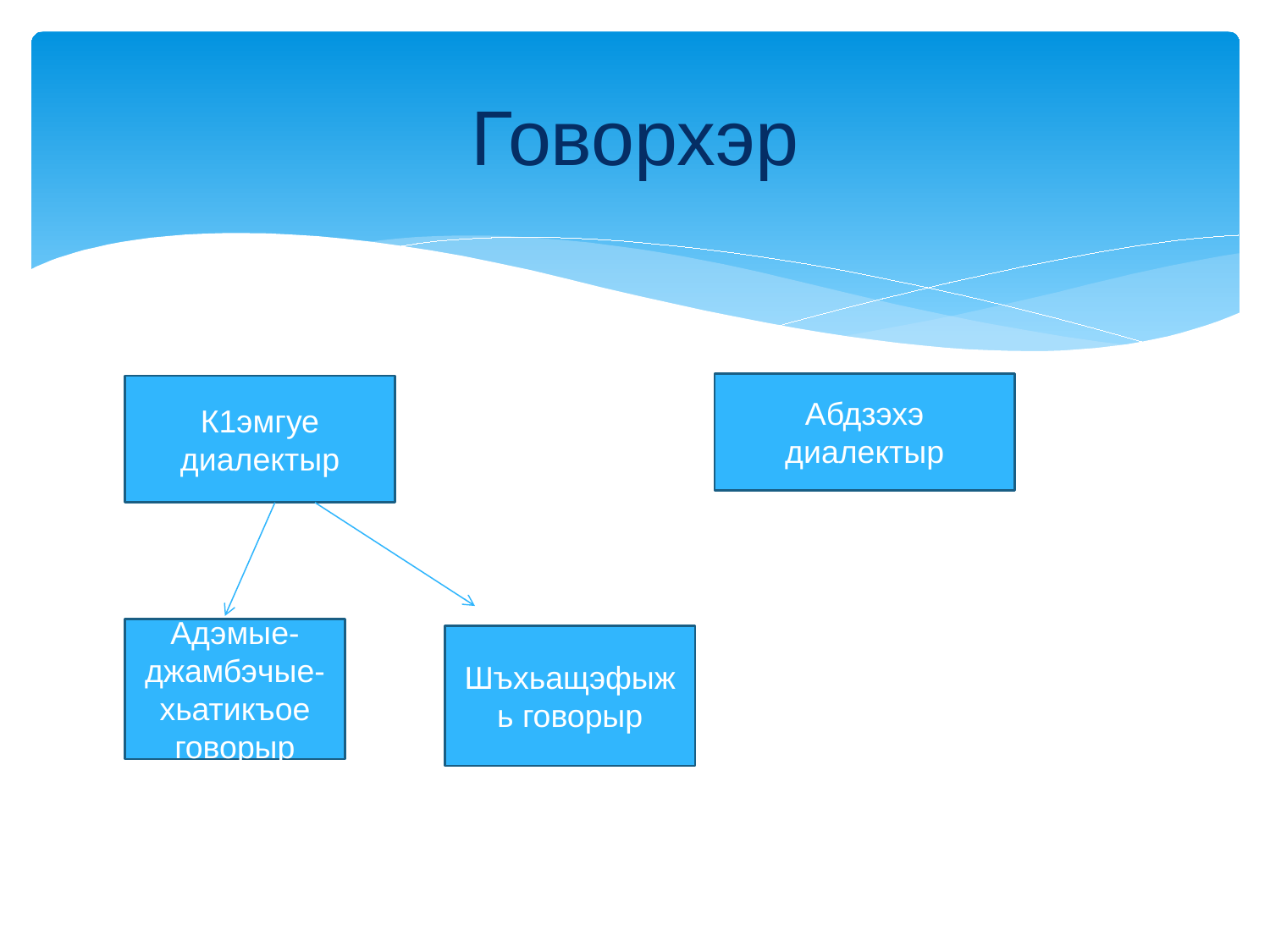

# Говорхэр

Абдзэхэ диалектыр
К1эмгуе
диалектыр
Адэмые-джамбэчые-хьатикъое
говорыр
Шъхьащэфыжь говорыр